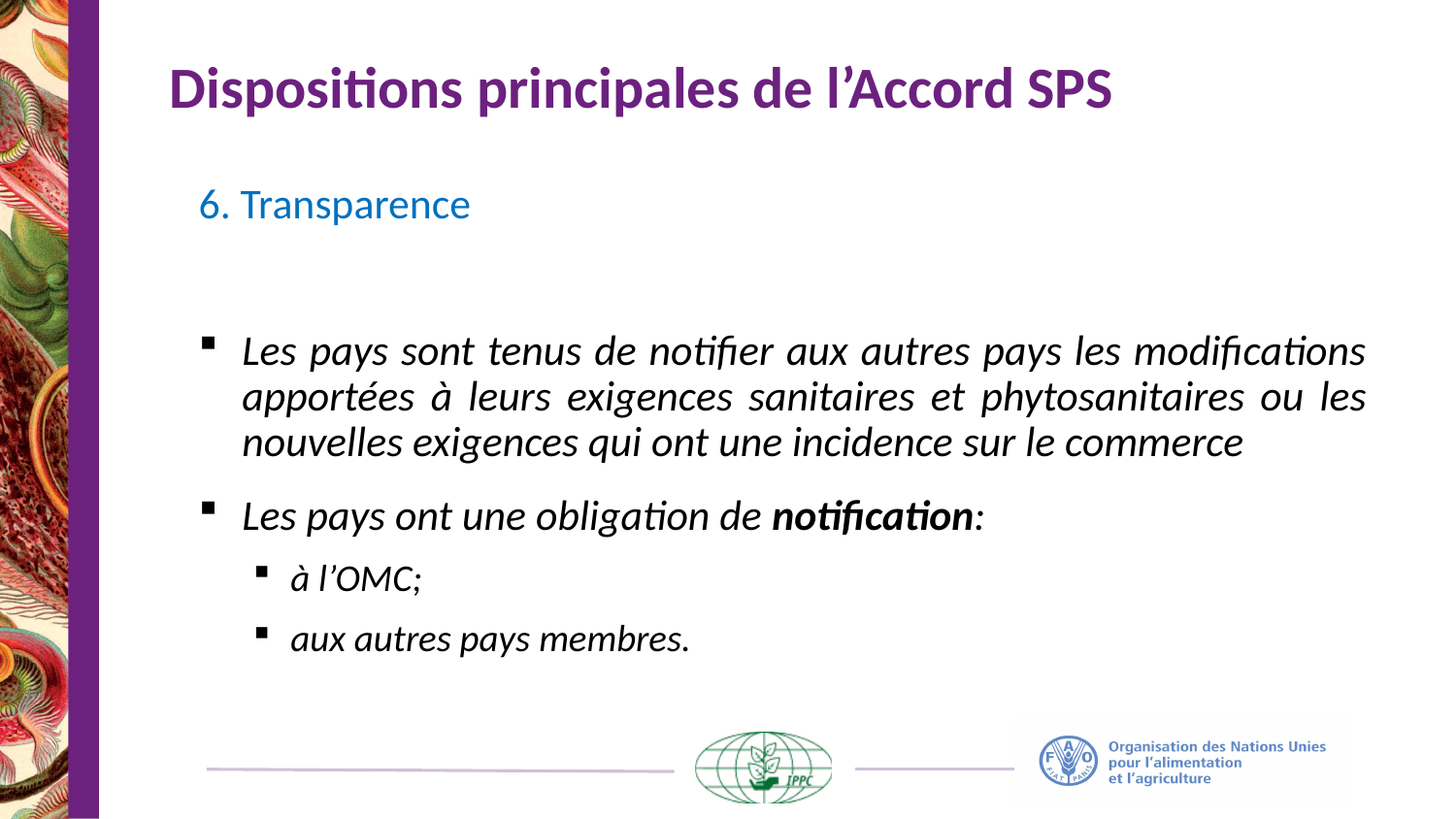

# Dispositions principales de l’Accord SPS
6. Transparence

Les pays sont tenus de notifier aux autres pays les modifications apportées à leurs exigences sanitaires et phytosanitaires ou les nouvelles exigences qui ont une incidence sur le commerce
Les pays ont une obligation de notification:
à l’OMC;
aux autres pays membres.